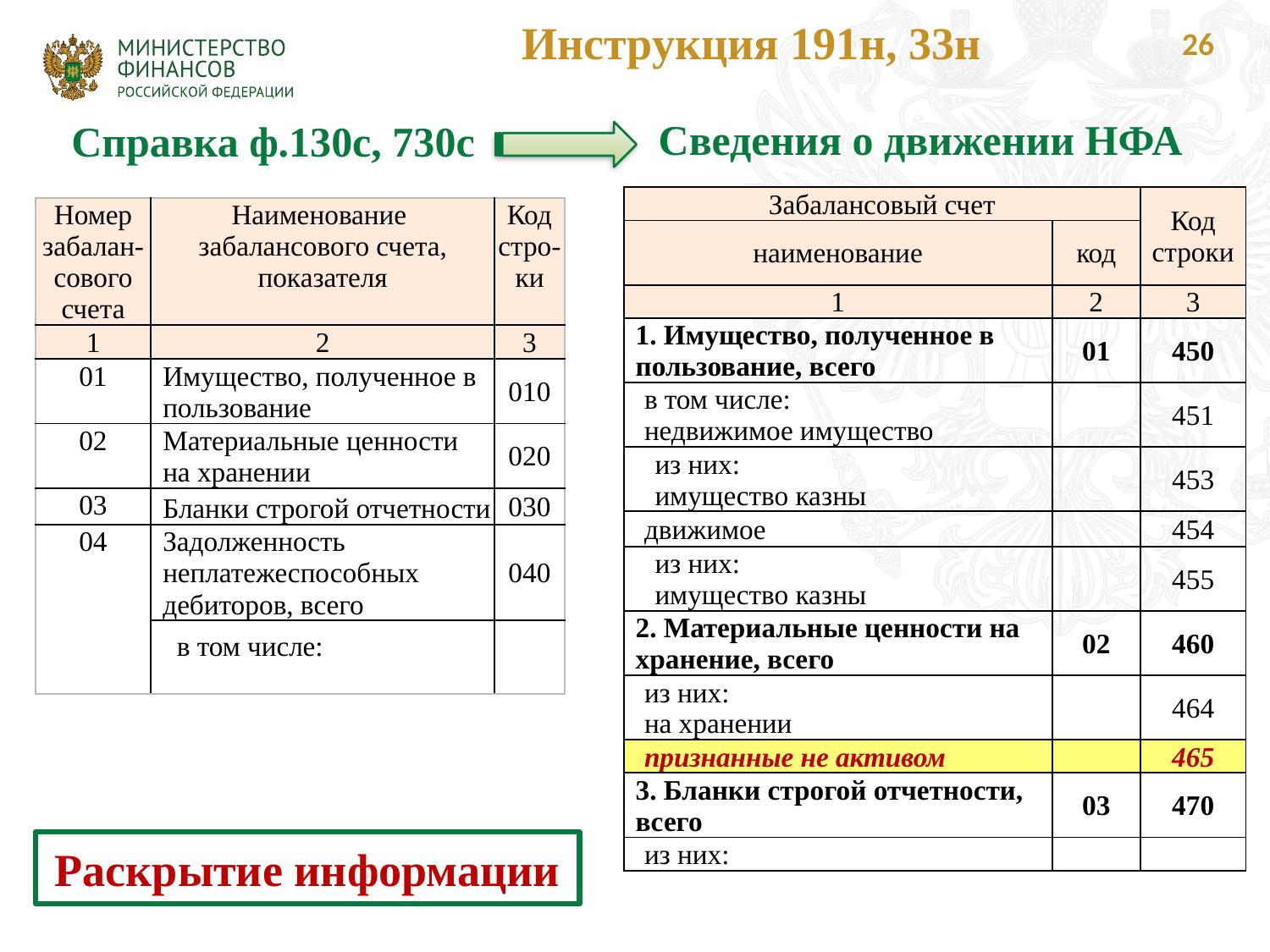

Инструкция 191н, 33н
26
Сведения о движении НФА
Справка ф.130с, 730с

| Забалансовый счет |  | Код строки |
| --- | --- | --- |
| наименование | код |  |
| 1 | 2 | 3 |
| 1. Имущество, полученное в пользование, всего | 01 | 450 |
| в том числе: недвижимое имущество |  | 451 |
| из них: имущество казны |  | 453 |
| движимое |  | 454 |
| из них: имущество казны |  | 455 |
| 2. Материальные ценности на хранение, всего | 02 | 460 |
| из них: на хранении |  | 464 |
| признанные не активом |  | 465 |
| 3. Бланки строгой отчетности, всего | 03 | 470 |
| из них: |  |  |
| Номер забалан- сового счета | Наименование забалансового счета, показателя | Код стро- ки |
| --- | --- | --- |
| 1 | 2 | 3 |
| 01 | Имущество, полученное в пользование | 010 |
| 02 | Материальные ценности на хранении | 020 |
| 03 | Бланки строгой отчетности | 030 |
| 04 | Задолженность неплатежеспособных дебиторов, всего | 040 |
|  | в том числе: |  |
Раскрытие информации